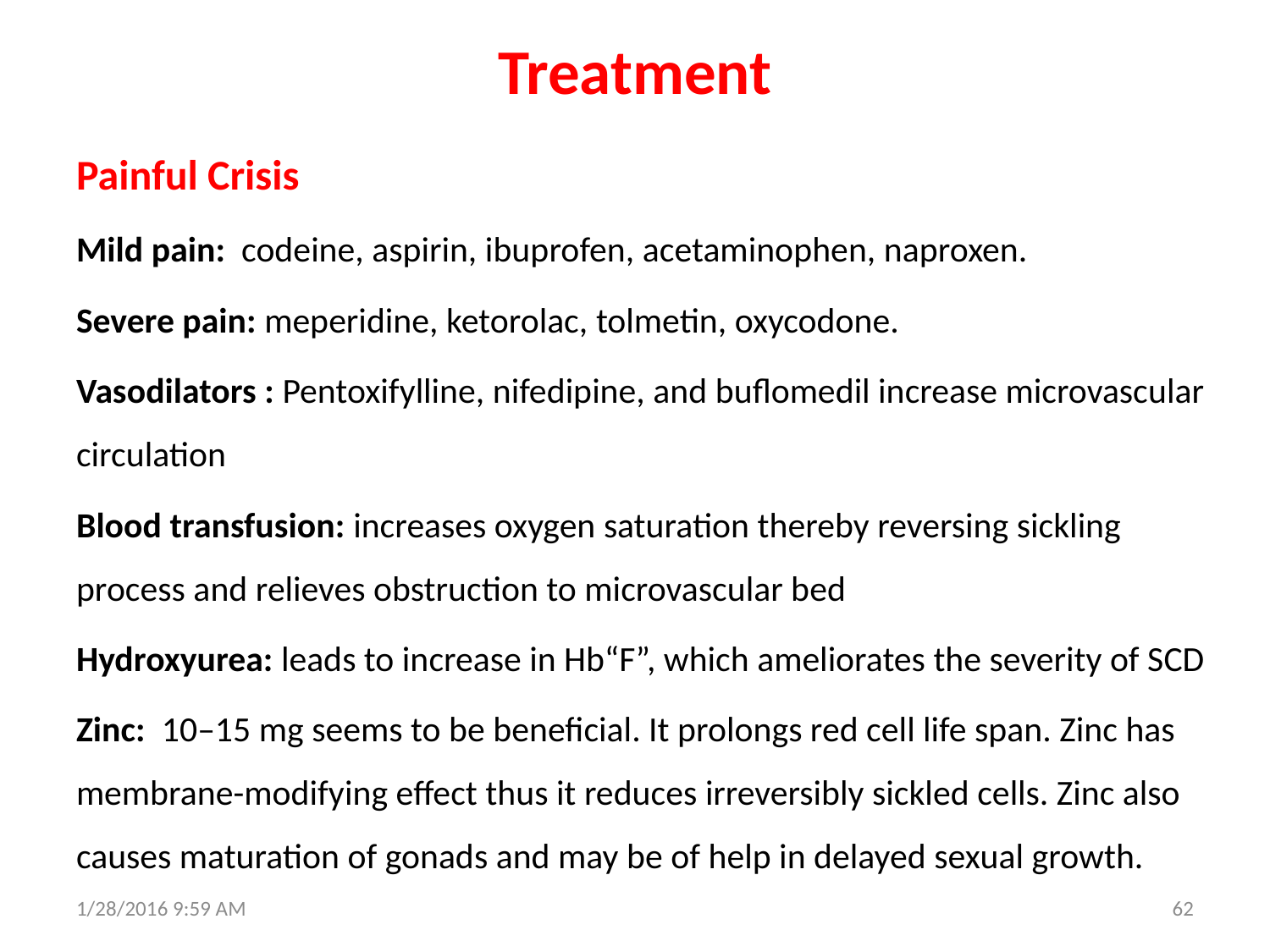

# Treatment
Painful Crisis
Mild pain:  codeine, aspirin, ibuprofen, acetaminophen, naproxen.
Severe pain: meperidine, ketorolac, tolmetin, oxycodone.
Vasodilators : Pentoxifylline, nifedipine, and buflomedil increase microvascular circulation
Blood transfusion: increases oxygen saturation thereby reversing sickling process and relieves obstruction to microvascular bed
Hydroxyurea: leads to increase in Hb“F”, which ameliorates the severity of SCD
Zinc:  10–15 mg seems to be beneficial. It prolongs red cell life span. Zinc has membrane-modifying effect thus it reduces irreversibly sickled cells. Zinc also causes maturation of gonads and may be of help in delayed sexual growth.
1/28/2016 9:59 AM
62